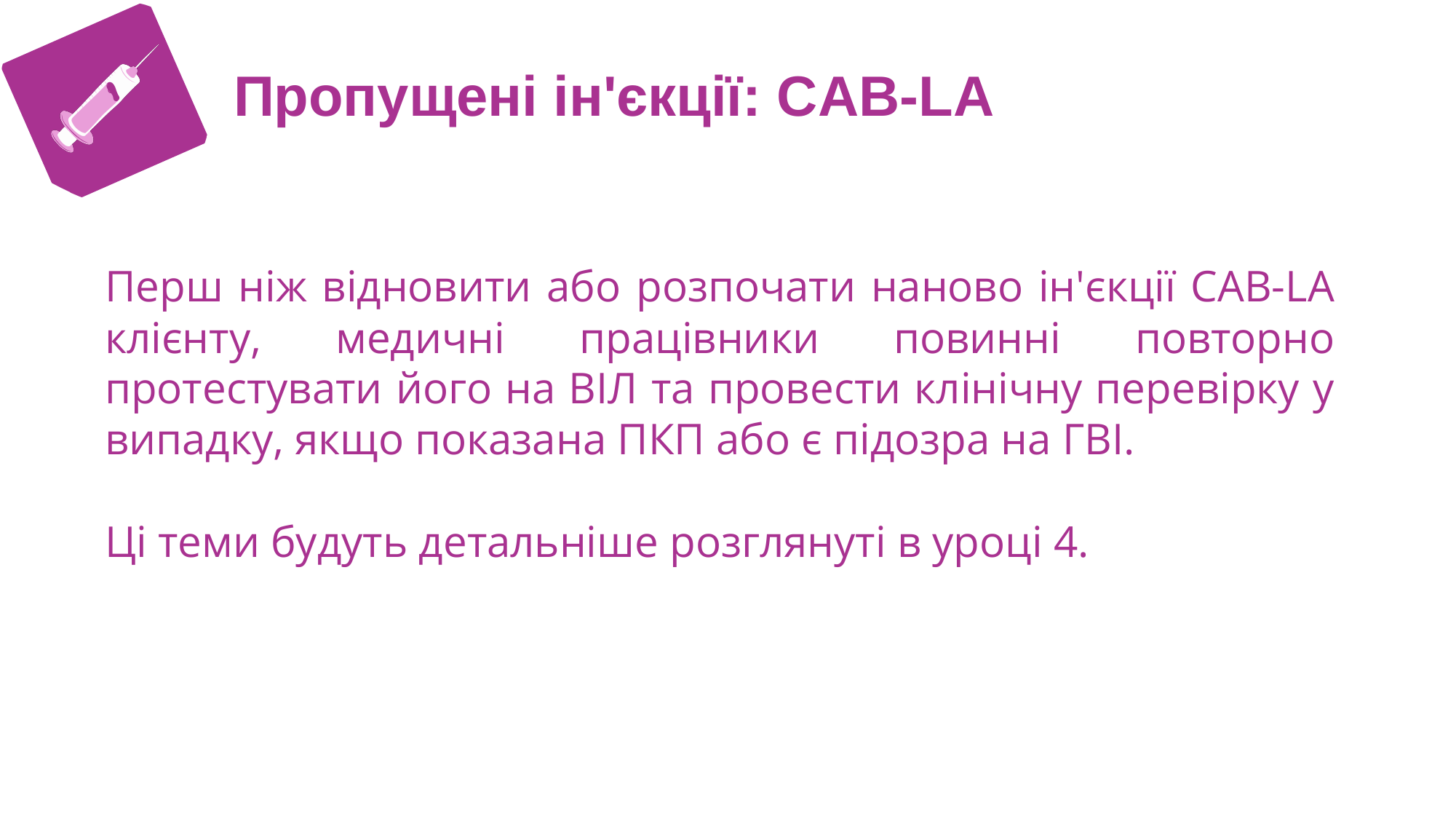

С
Пропущені ін'єкції: CAB-LA
Перш ніж відновити або розпочати наново ін'єкції CAB-LA клієнту, медичні працівники повинні повторно протестувати його на ВІЛ та провести клінічну перевірку у випадку, якщо показана ПКП або є підозра на ГВІ.

Ці теми будуть детальніше розглянуті в уроці 4.